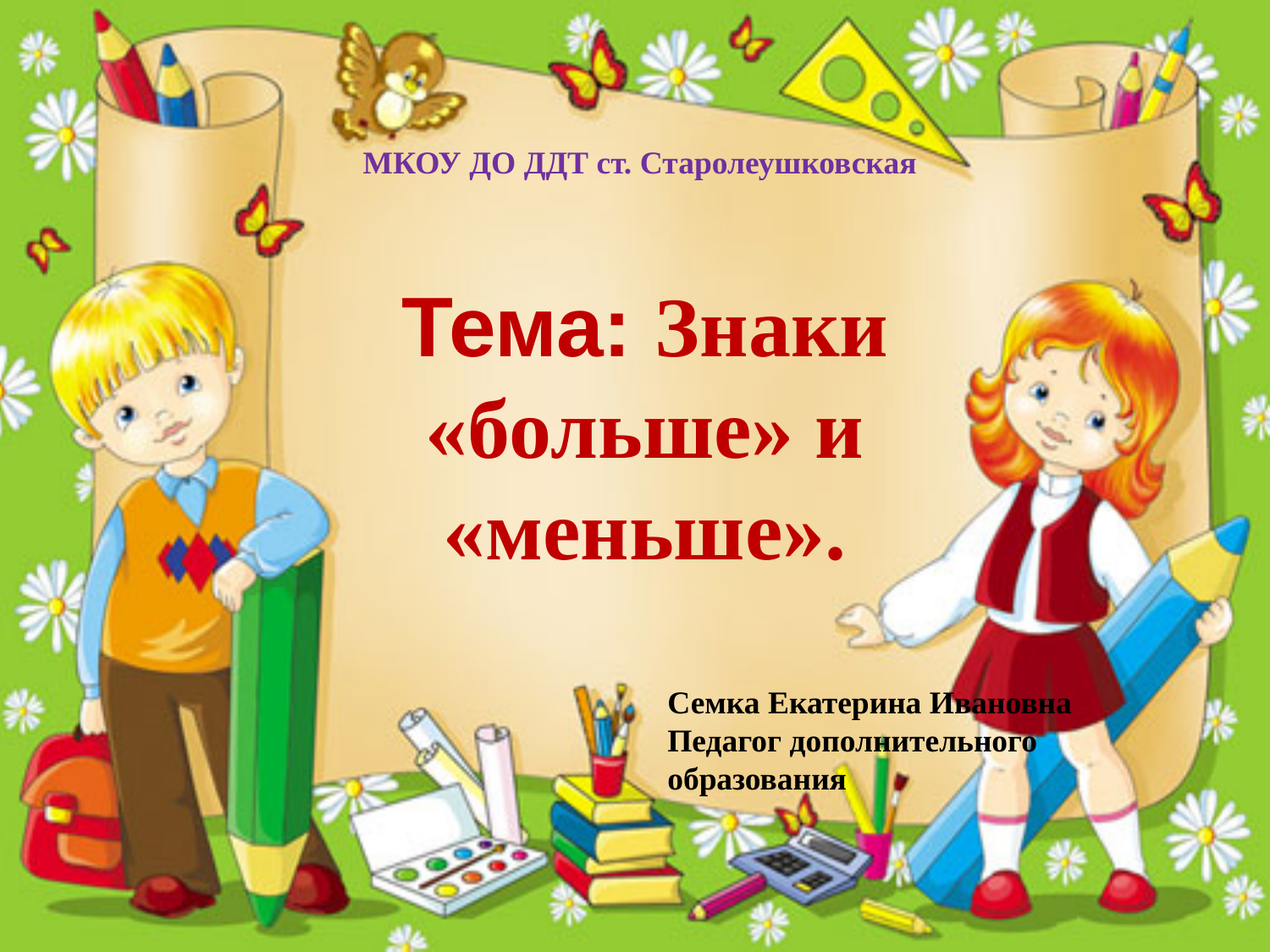

МКОУ ДО ДДТ ст. Старолеушковская
Тема: Знаки «больше» и «меньше».
Семка Екатерина Ивановна
Педагог дополнительного образования